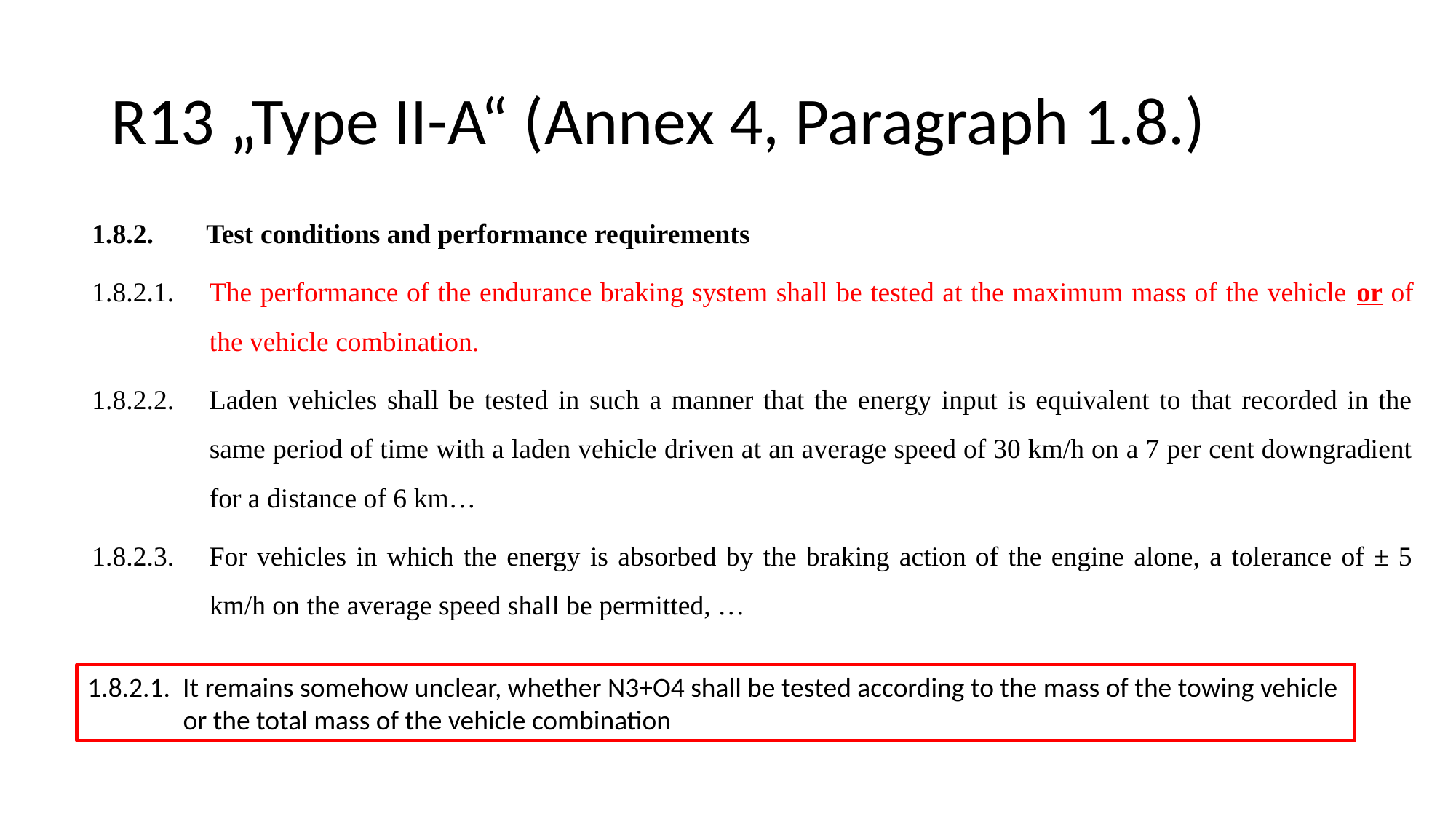

# R13 „Type II-A“ (Annex 4, Paragraph 1.8.)
1.8.2.	 Test conditions and performance requirements
1.8.2.1.	The performance of the endurance braking system shall be tested at the maximum mass of the vehicle or of the vehicle combination.
1.8.2.2.	Laden vehicles shall be tested in such a manner that the energy input is equivalent to that recorded in the same period of time with a laden vehicle driven at an average speed of 30 km/h on a 7 per cent downgradient for a distance of 6 km…
1.8.2.3.	For vehicles in which the energy is absorbed by the braking action of the engine alone, a tolerance of ± 5 km/h on the average speed shall be permitted, …
1.8.2.1.  It remains somehow unclear, whether N3+O4 shall be tested according to the mass of the towing vehicle or the total mass of the vehicle combination